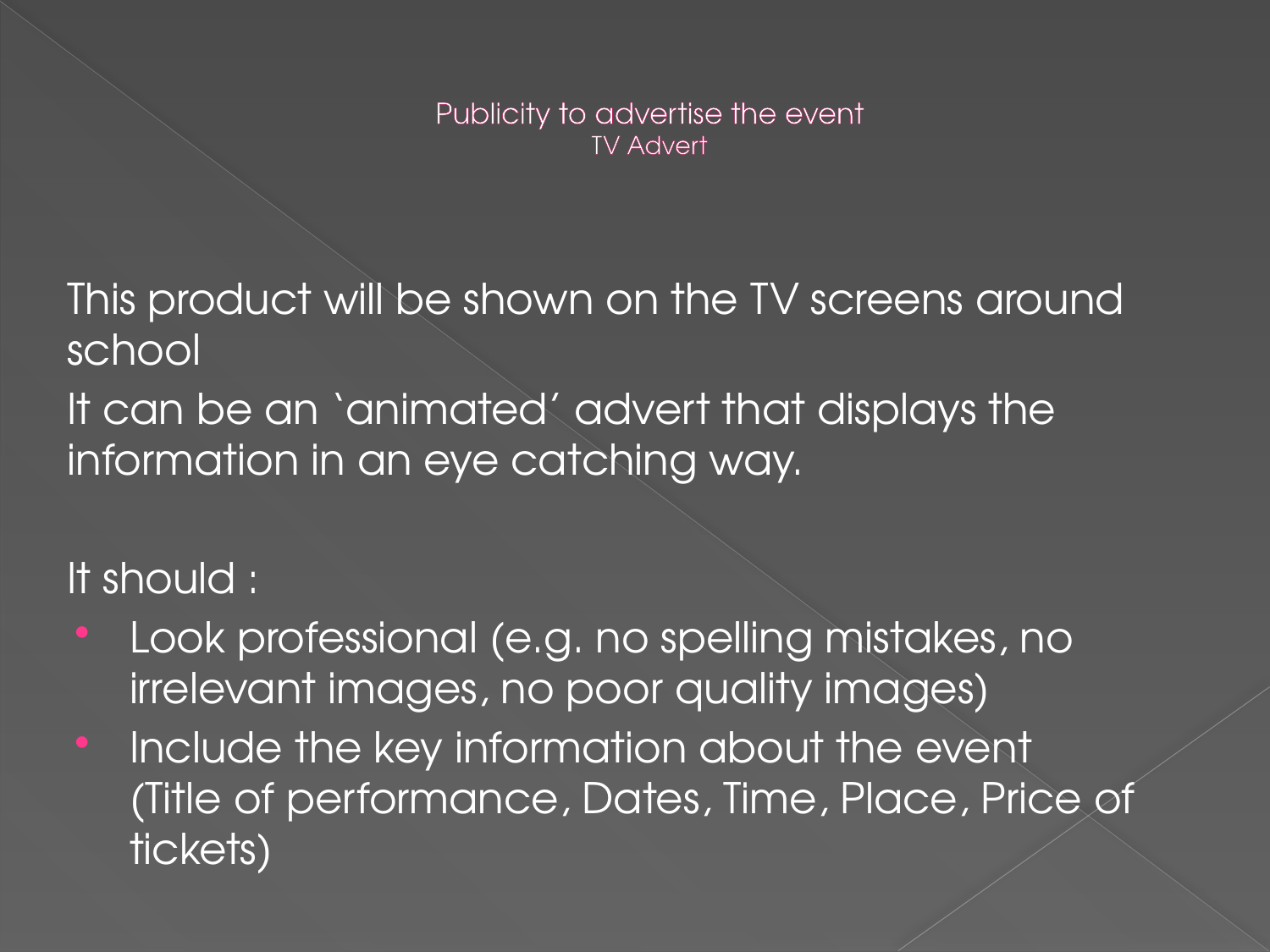

# Publicity to advertise the event TV Advert
This product will be shown on the TV screens around school
It can be an ‘animated’ advert that displays the information in an eye catching way.

It should :
Look professional (e.g. no spelling mistakes, no irrelevant images, no poor quality images)
Include the key information about the event
(Title of performance, Dates, Time, Place, Price of tickets)